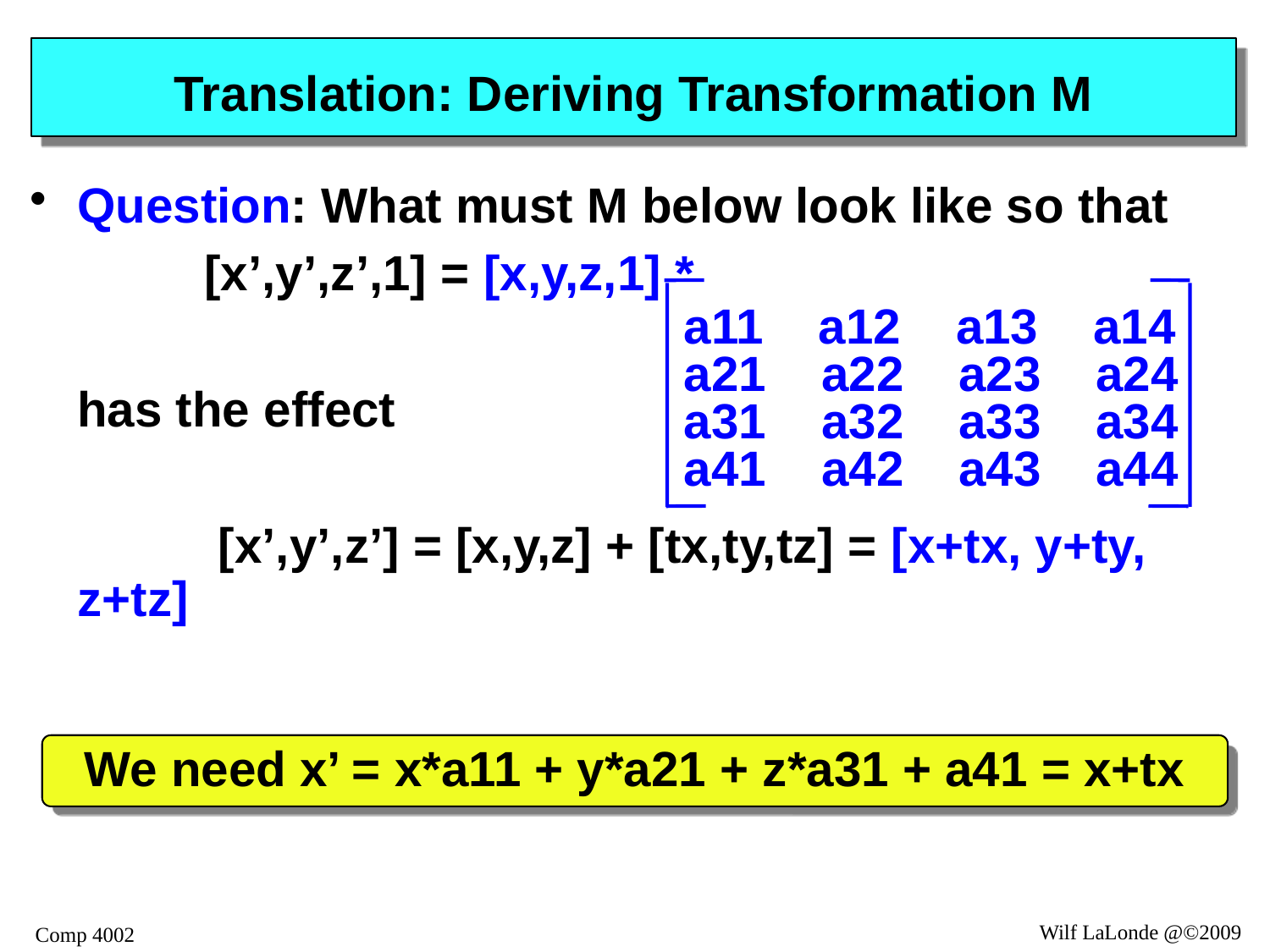

# Translation: Deriving Transformation M
Question: What must M below look like so that
	 	[x’,y’,z’,1] = [x,y,z,1] *

	has the effect

		 [x’,y’,z’] = [x,y,z] + [tx,ty,tz] = [x+tx, y+ty, z+tz]

a11    a12    a13    a14
a21    a22    a23    a24
a31    a32    a33    a34
a41    a42    a43    a44
We need x’ = x*a11 + y*a21 + z*a31 + a41 = x+tx